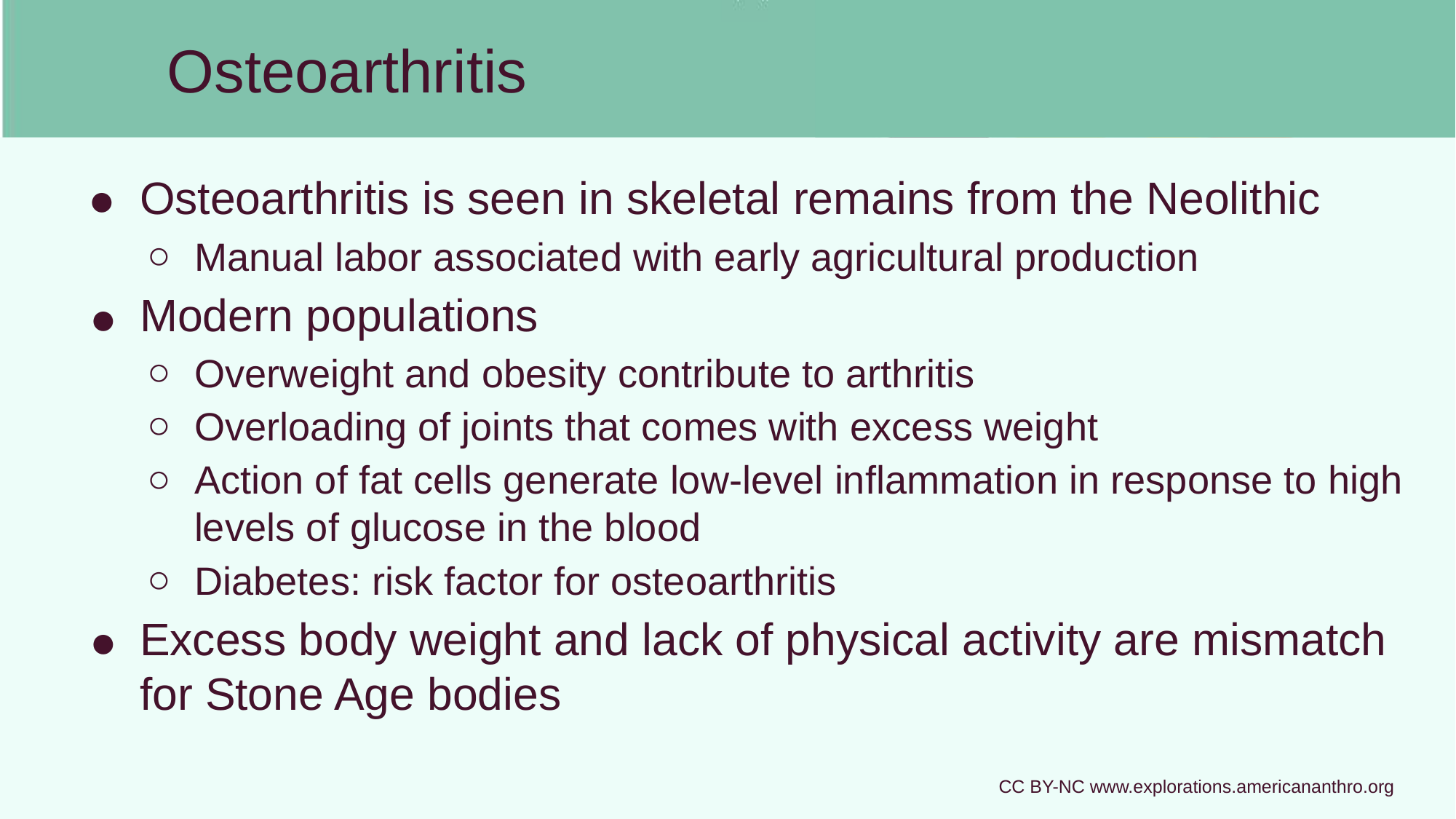

# Osteoarthritis
Osteoarthritis is seen in skeletal remains from the Neolithic
Manual labor associated with early agricultural production
Modern populations
Overweight and obesity contribute to arthritis
Overloading of joints that comes with excess weight
Action of fat cells generate low-level inflammation in response to high levels of glucose in the blood
Diabetes: risk factor for osteoarthritis
Excess body weight and lack of physical activity are mismatch for Stone Age bodies